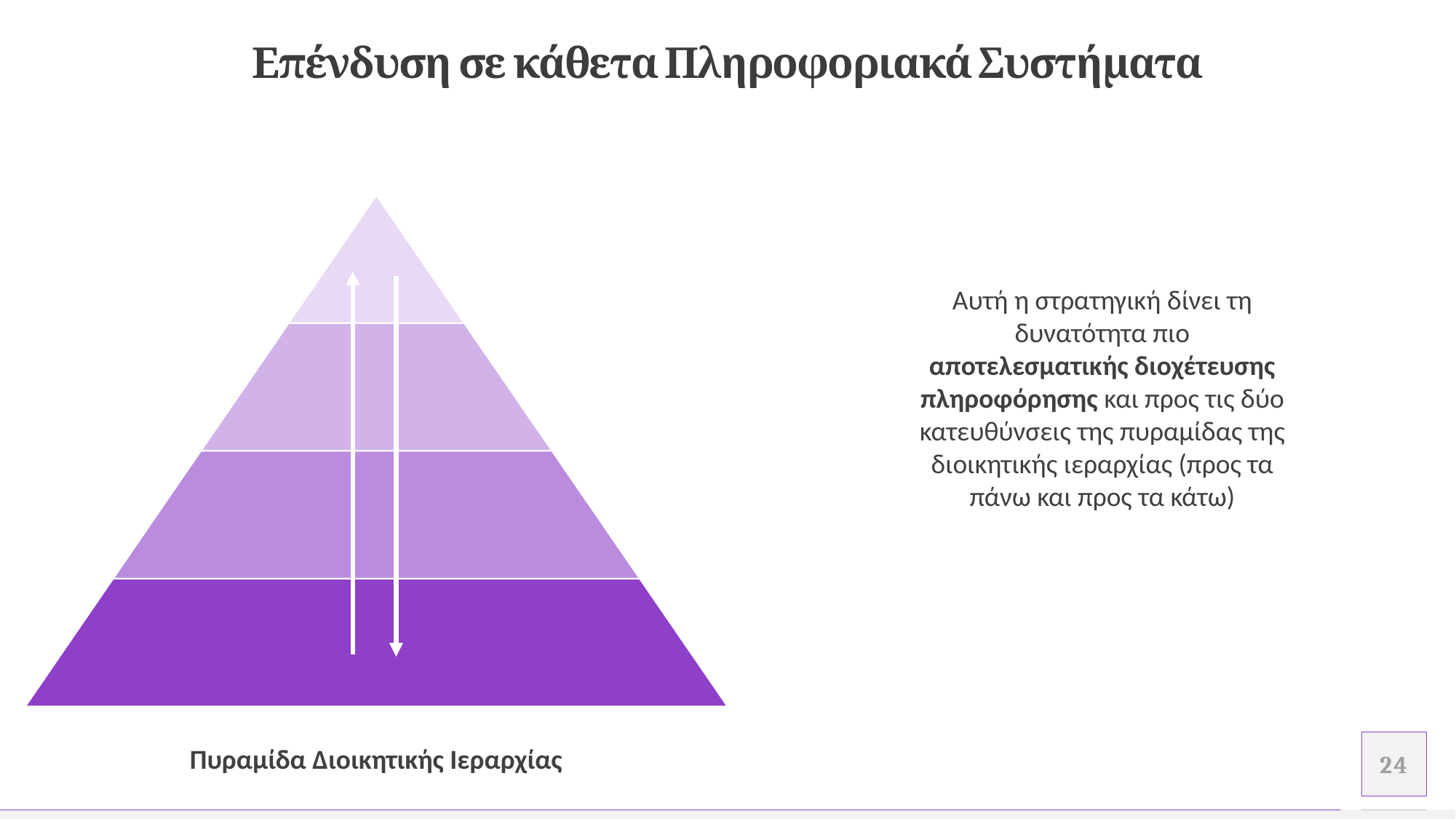

# Επένδυση σε κάθετα Πληροφοριακά Συστήματα

Αυτή η στρατηγική δίνει τη δυνατότητα πιο αποτελεσματικής διοχέτευσης πληροφόρησης και προς τις δύο κατευθύνσεις της πυραμίδας της διοικητικής ιεραρχίας (προς τα πάνω και προς τα κάτω)
.
.
Πυραμίδα Διοικητικής Ιεραρχίας
24
Προσθέστε υποσέλιδο